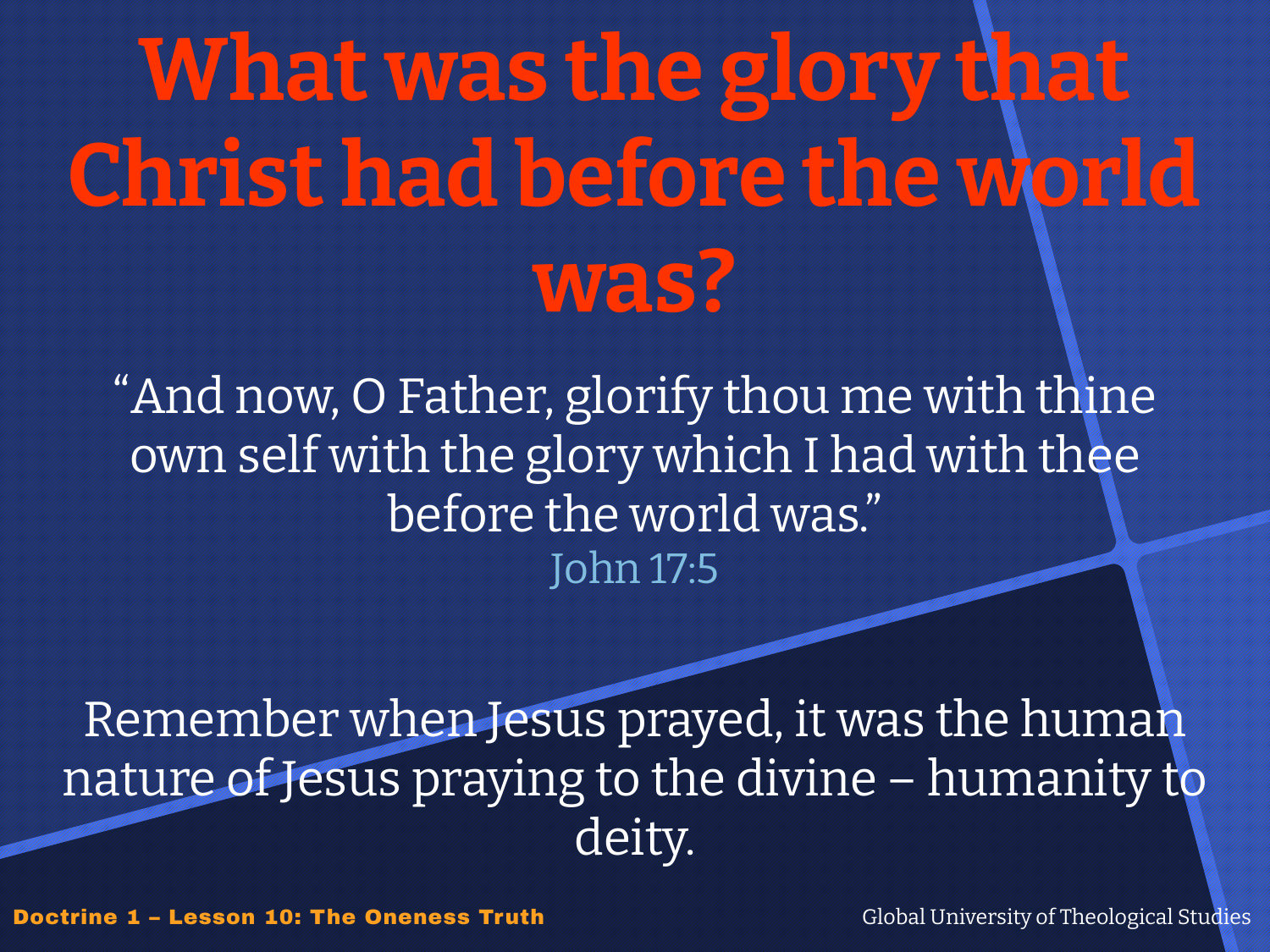

What was the glory that Christ had before the world was?
“And now, O Father, glorify thou me with thine own self with the glory which I had with thee before the world was.”
John 17:5
Remember when Jesus prayed, it was the human nature of Jesus praying to the divine – humanity to deity.
Doctrine 1 – Lesson 10: The Oneness Truth                                        Global University of Theological Studies